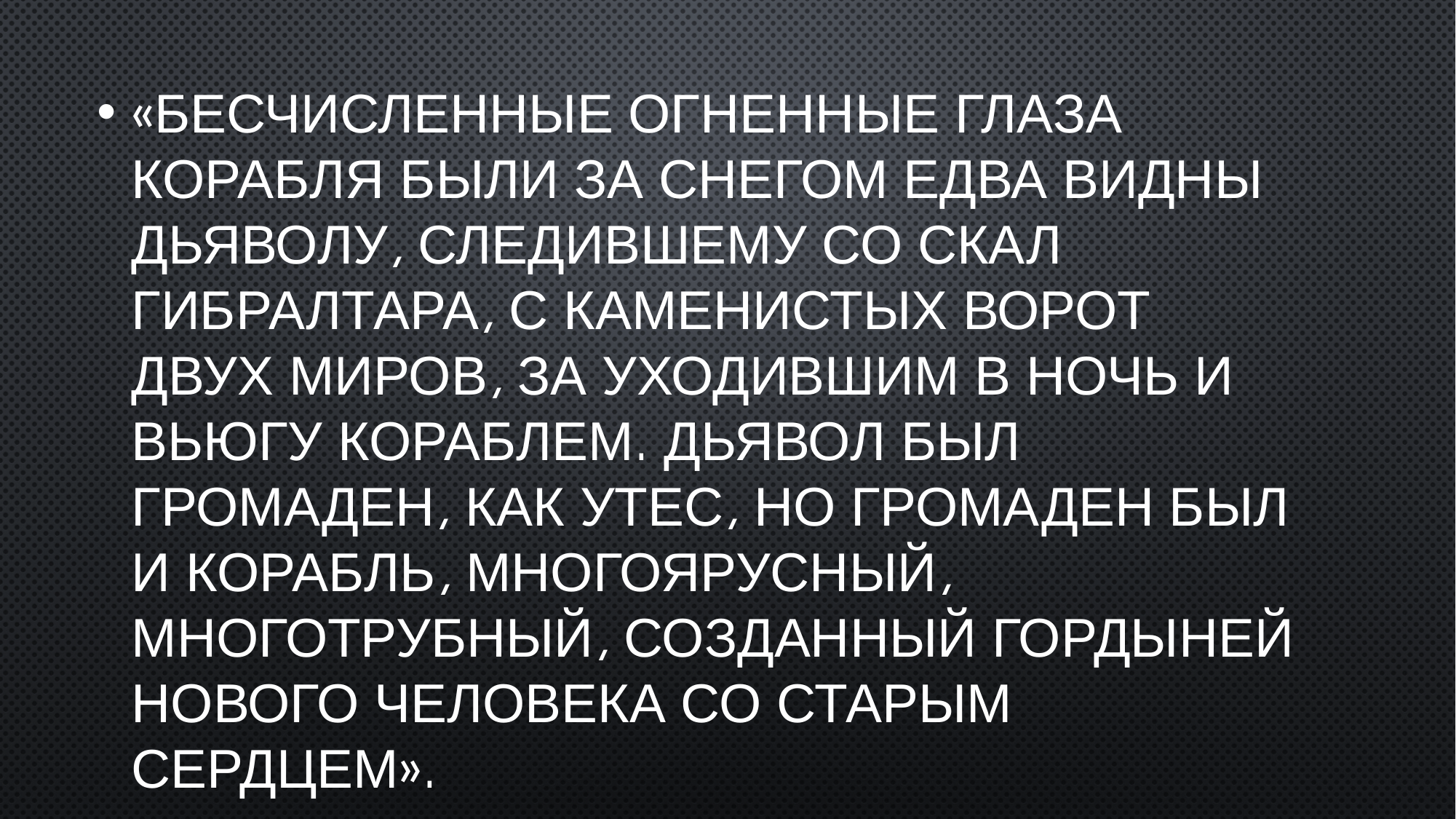

«Бесчисленные огненные глаза корабля были за снегом едва видны Дьяволу, следившему со скал Гибралтара, с каменистых ворот двух миров, за уходившим в ночь и вьюгу кораблем. Дьявол был громаден, как утес, но громаден был и корабль, многоярусный, многотрубный, созданный гордыней Нового Человека со старым сердцем».
#